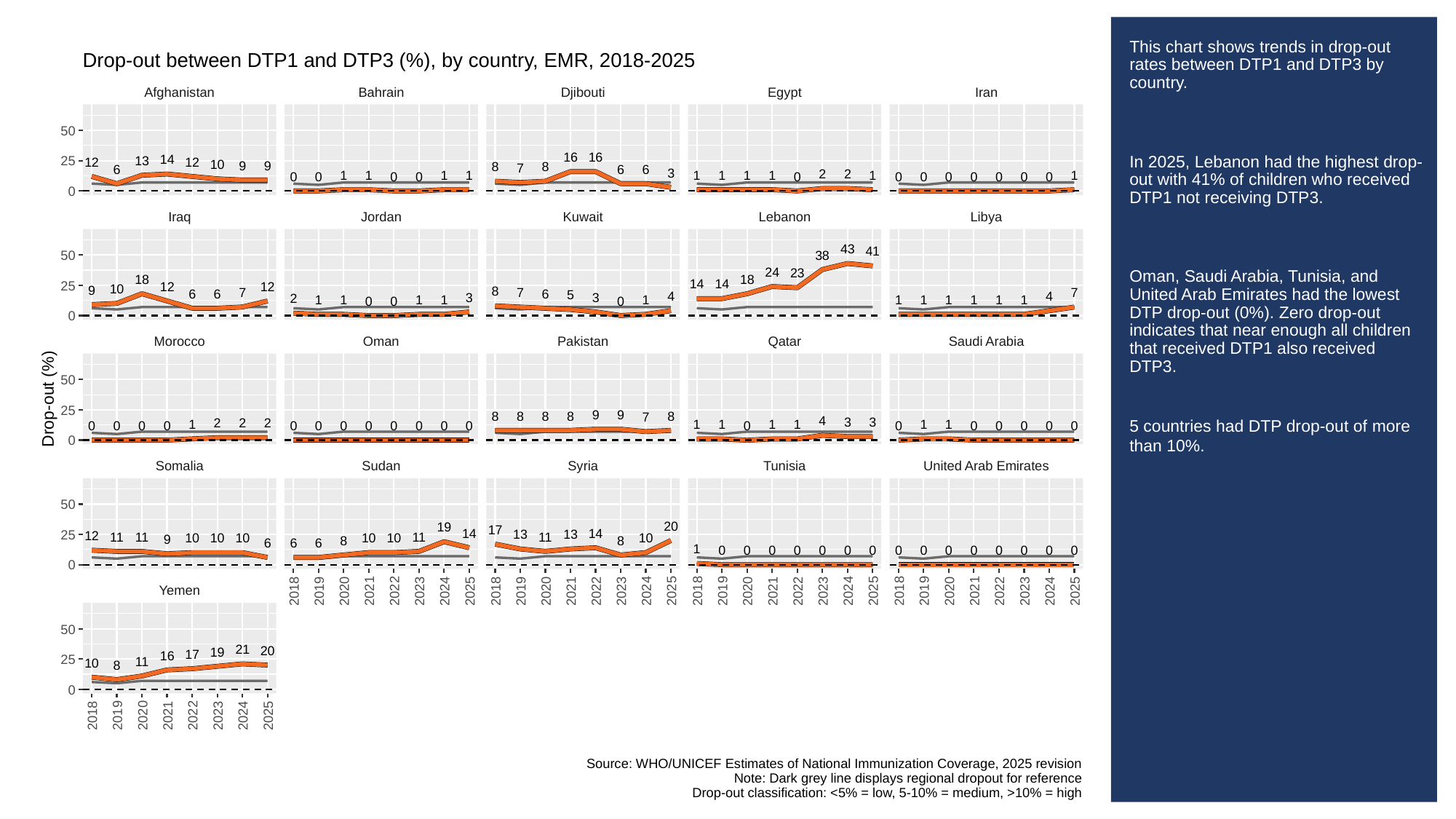

# This chart shows trends in drop-out rates between DTP1 and DTP3 by country.

In 2025, Lebanon had the highest drop-out with 41% of children who received DTP1 not receiving DTP3.

Oman, Saudi Arabia, Tunisia, and United Arab Emirates had the lowest DTP drop-out (0%). Zero drop-out indicates that near enough all children that received DTP1 also received DTP3.

5 countries had DTP drop-out of more than 10%.

Drop-out between DTP1 and DTP3 (%), by country, EMR, 2018-2025
Afghanistan
Bahrain
Djibouti
Egypt
Iran

50

16
16
14
13
25
12
12
10
9
9

8
8
7
6
6
6
3
2
2
1
1
1
1
1
1
1
1
1
1
0
0
0
0
0
0
0
0
0
0
0
0

0

Iraq
Jordan
Kuwait
Lebanon
Libya

43
41
38
50

24
23

18
18
14
14
25
12
12
10
9

8
7
7
7
6
6
6
5
4
4
3
3
2

1
1
1
1
1
1
1
1
1
1
1
0
0
0

0

Morocco
Oman
Pakistan
Qatar
Saudi Arabia

50

Drop-out (%)

25
9
9

8
8
8
8
8
7
4
3
3
2
2
2
1
1
1
1
1
1
1
0
0
0
0
0
0
0
0
0
0
0
0
0
0
0
0
0
0
0

0

Somalia
Sudan
Syria
Tunisia
United Arab Emirates

50

20
19
17
14
14
13
13
25
12
11
11
11
11
10
10
10
10
10
10
9

8
8
6
6
6

1
0
0
0
0
0
0
0
0
0
0
0
0
0
0
0

0

Yemen
2018
2019
2020
2021
2022
2023
2024
2025
2018
2019
2020
2021
2022
2023
2024
2025
2018
2019
2020
2021
2022
2023
2024
2025
2018
2019
2020
2021
2022
2023
2024
2025

50

21
20
19
17
16
25
11
10

8

0

2018
2019
2020
2021
2022
2023
2024
2025
Source: WHO/UNICEF Estimates of National Immunization Coverage, 2025 revision
Note: Dark grey line displays regional dropout for reference
Drop-out classification: <5% = low, 5-10% = medium, >10% = high